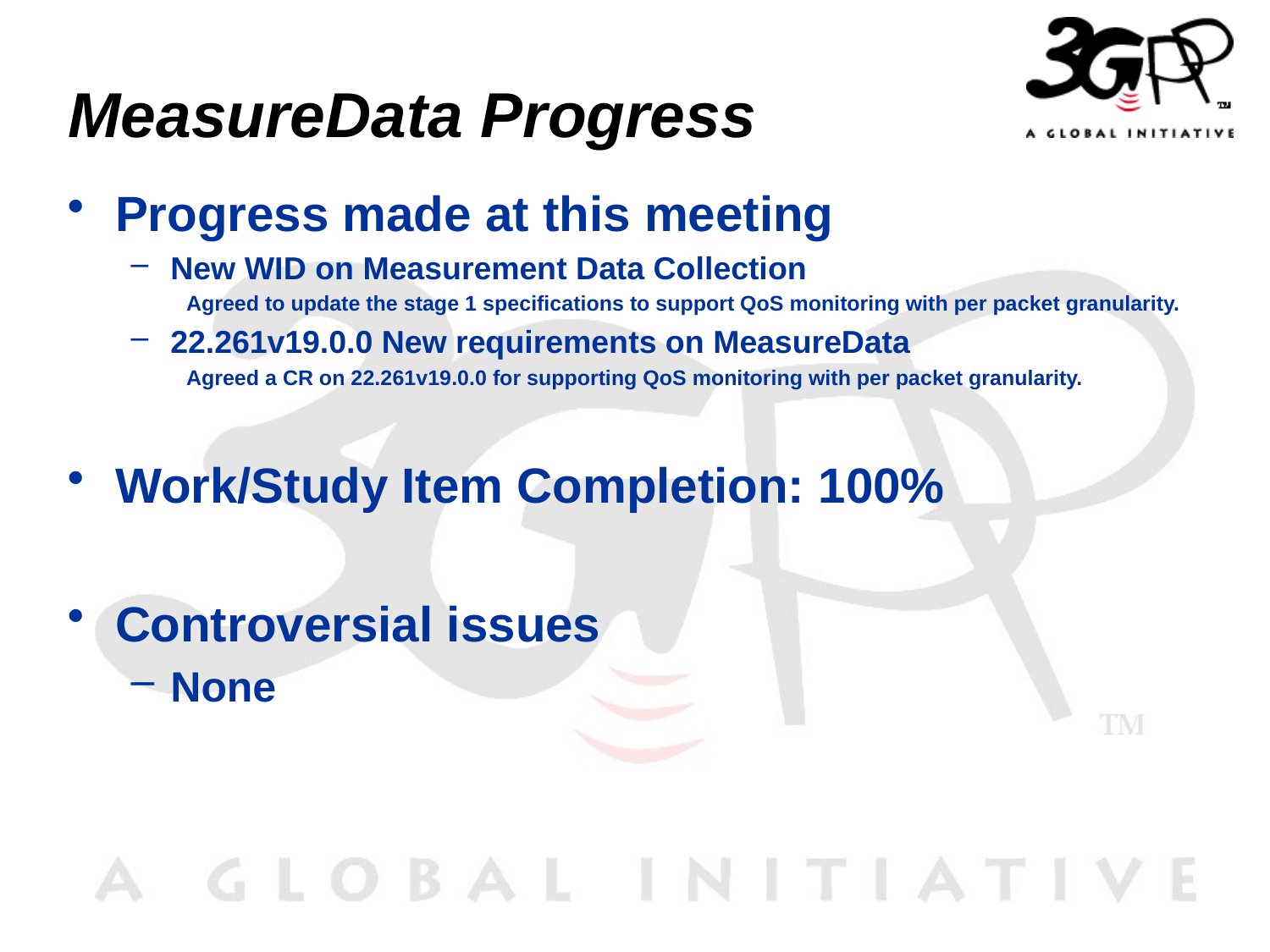

# MeasureData Progress
Progress made at this meeting
New WID on Measurement Data Collection
Agreed to update the stage 1 specifications to support QoS monitoring with per packet granularity.
22.261v19.0.0 New requirements on MeasureData
Agreed a CR on 22.261v19.0.0 for supporting QoS monitoring with per packet granularity.

Work/Study Item Completion: 100%

Controversial issues
None
2